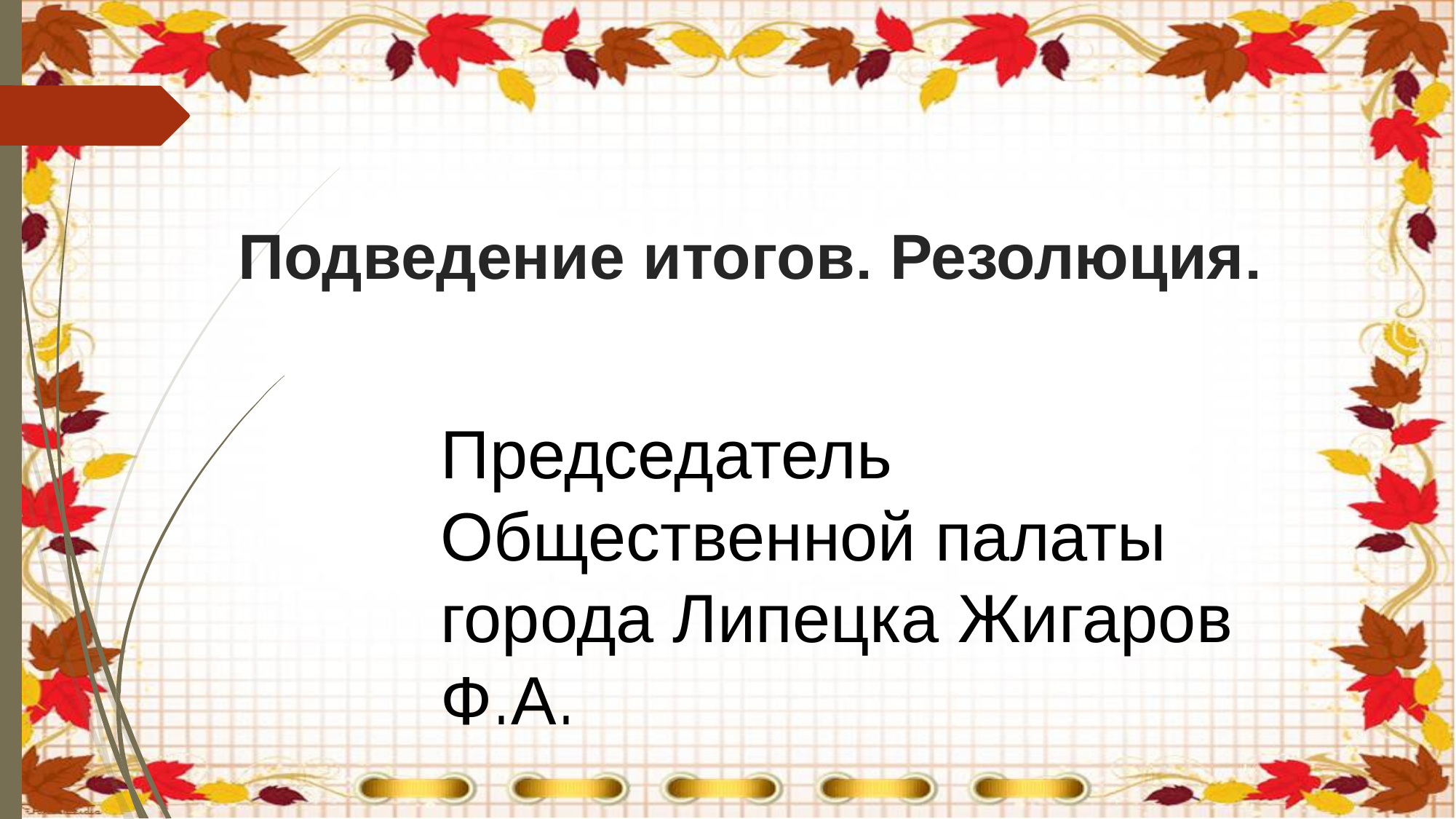

# Подведение итогов. Резолюция.
Председатель Общественной палаты города Липецка Жигаров Ф.А.